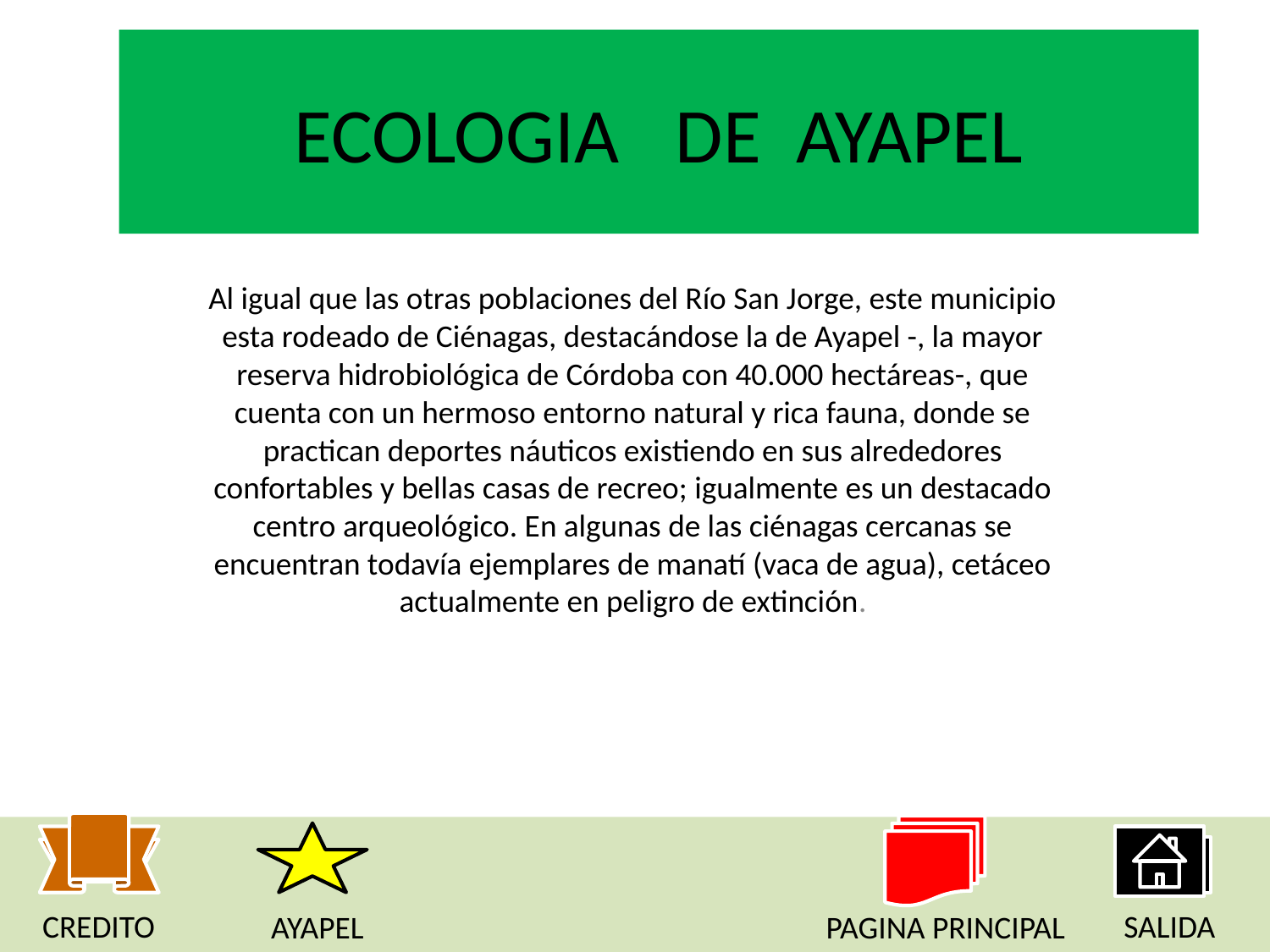

# ECOLOGIA	DE  AYAPEL
Al igual que las otras poblaciones del Río San Jorge, este municipio esta rodeado de Ciénagas, destacándose la de Ayapel -, la mayor reserva hidrobiológica de Córdoba con 40.000 hectáreas-, que cuenta con un hermoso entorno natural y rica fauna, donde se practican deportes náuticos existiendo en sus alrededores confortables y bellas casas de recreo; igualmente es un destacado centro arqueológico. En algunas de las ciénagas cercanas se encuentran todavía ejemplares de manatí (vaca de agua), cetáceo actualmente en peligro de extinción.

CREDITO
SALIDA
AYAPEL
PAGINA PRINCIPAL